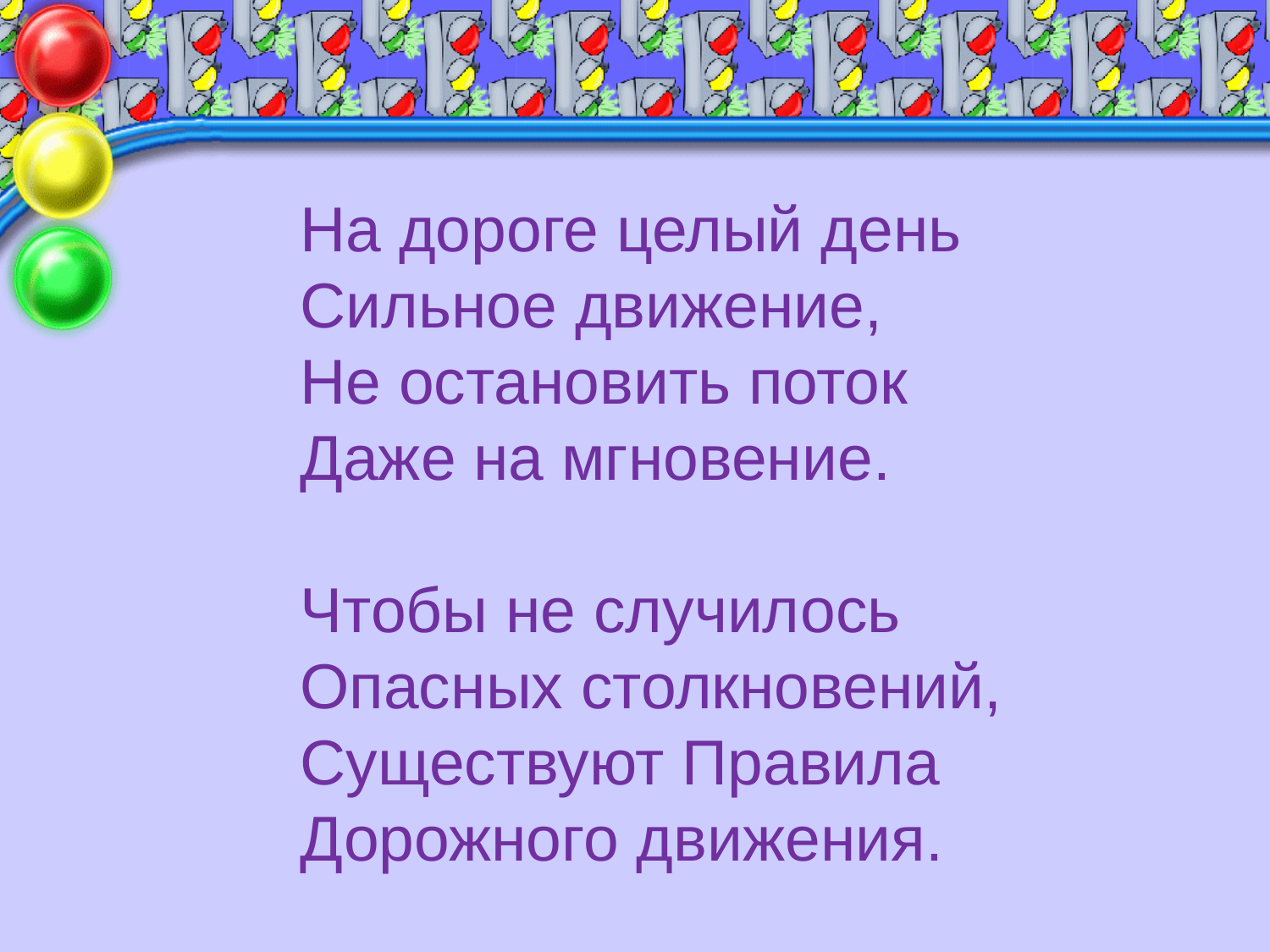

На дороге целый день
Сильное движение,
Не остановить поток
Даже на мгновение.
Чтобы не случилось
Опасных столкновений,
Существуют Правила
Дорожного движения.